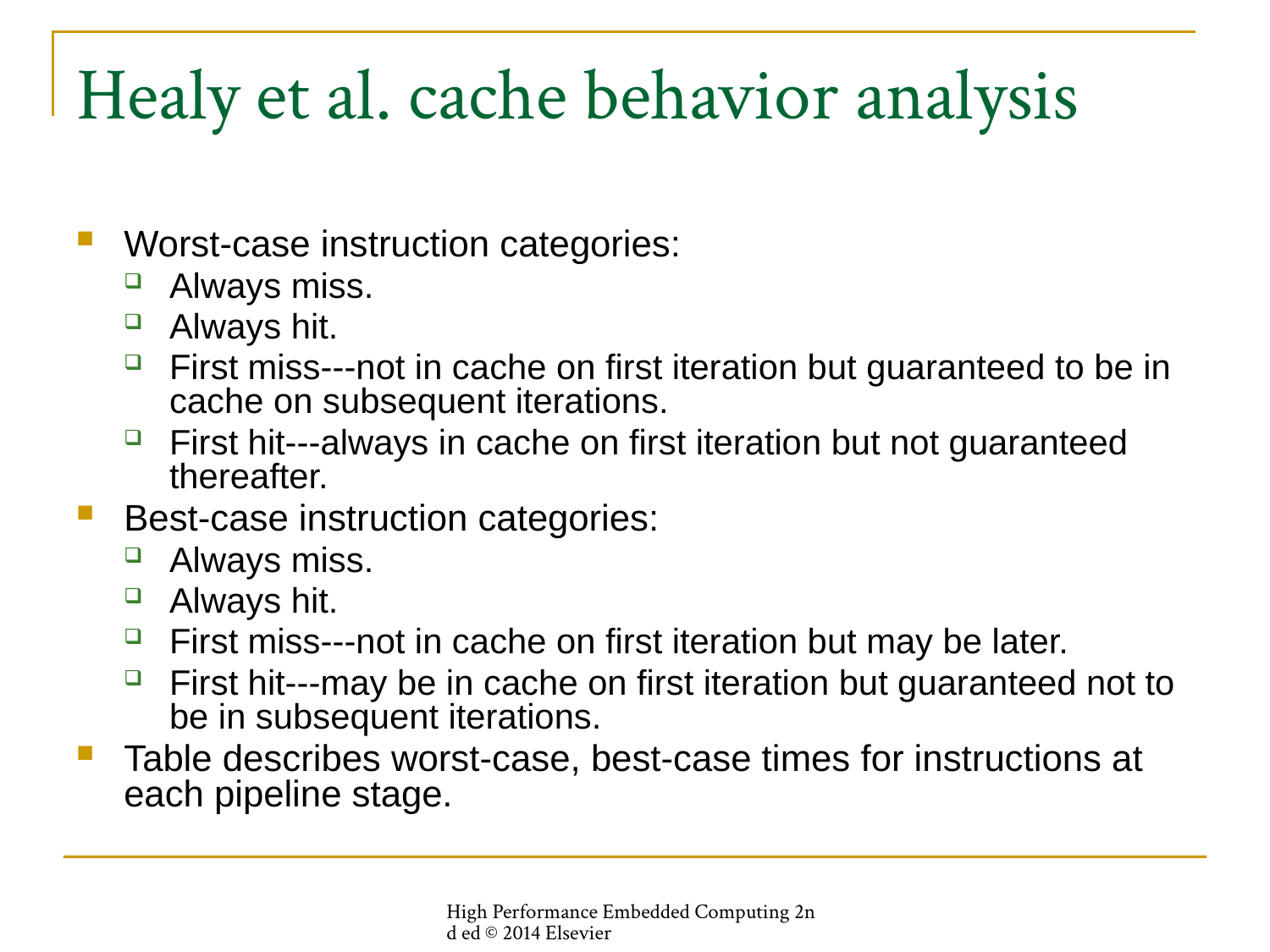

# Healy et al. cache behavior analysis
Worst-case instruction categories:
Always miss.
Always hit.
First miss---not in cache on first iteration but guaranteed to be in cache on subsequent iterations.
First hit---always in cache on first iteration but not guaranteed thereafter.
Best-case instruction categories:
Always miss.
Always hit.
First miss---not in cache on first iteration but may be later.
First hit---may be in cache on first iteration but guaranteed not to be in subsequent iterations.
Table describes worst-case, best-case times for instructions at each pipeline stage.

High Performance Embedded Computing 2nd ed © 2014 Elsevier